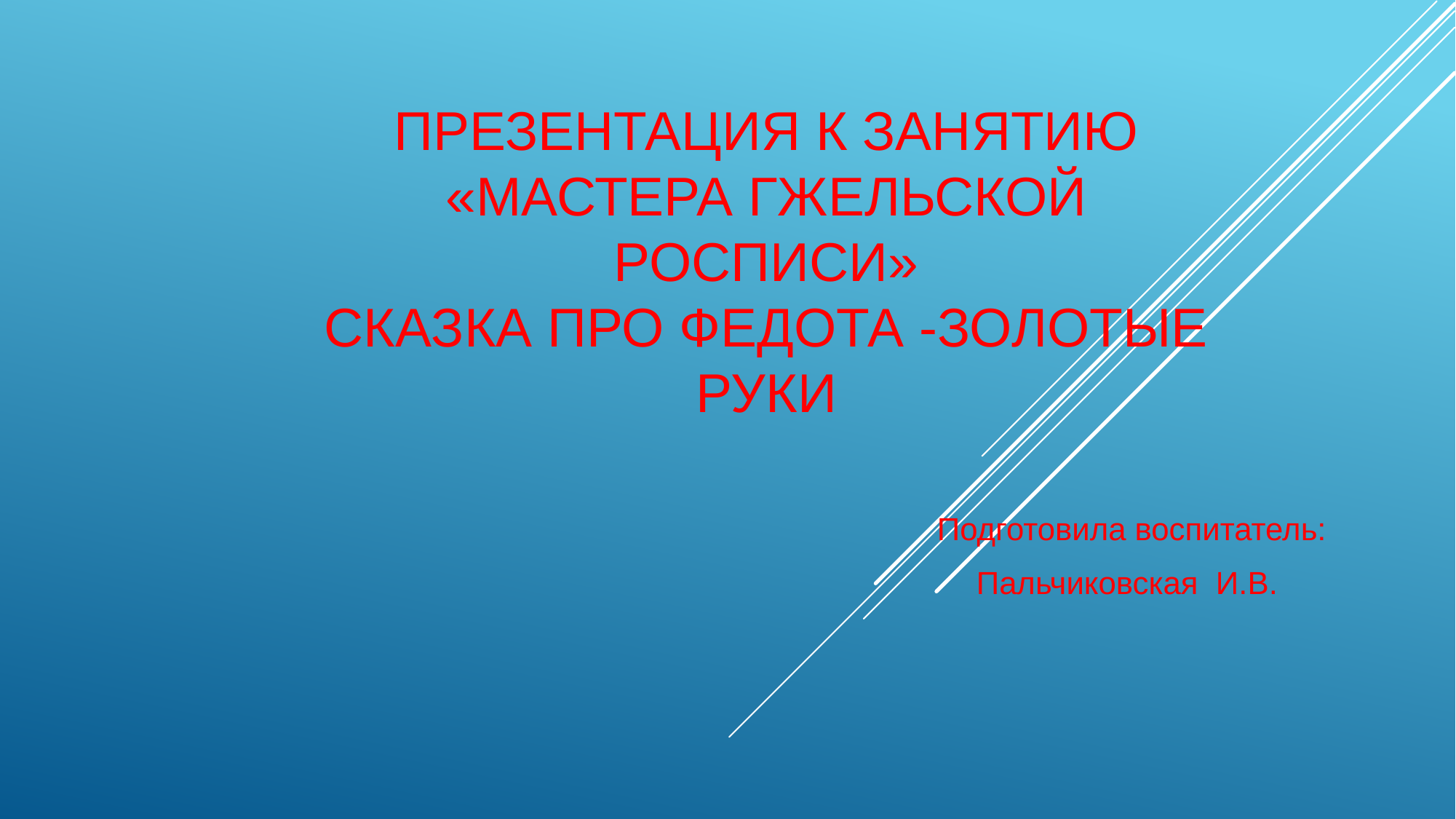

# Презентация к занятию «Мастера Гжельской росписи» Сказка про Федота -Золотые руки
Подготовила воспитатель:
Пальчиковская  И.В.